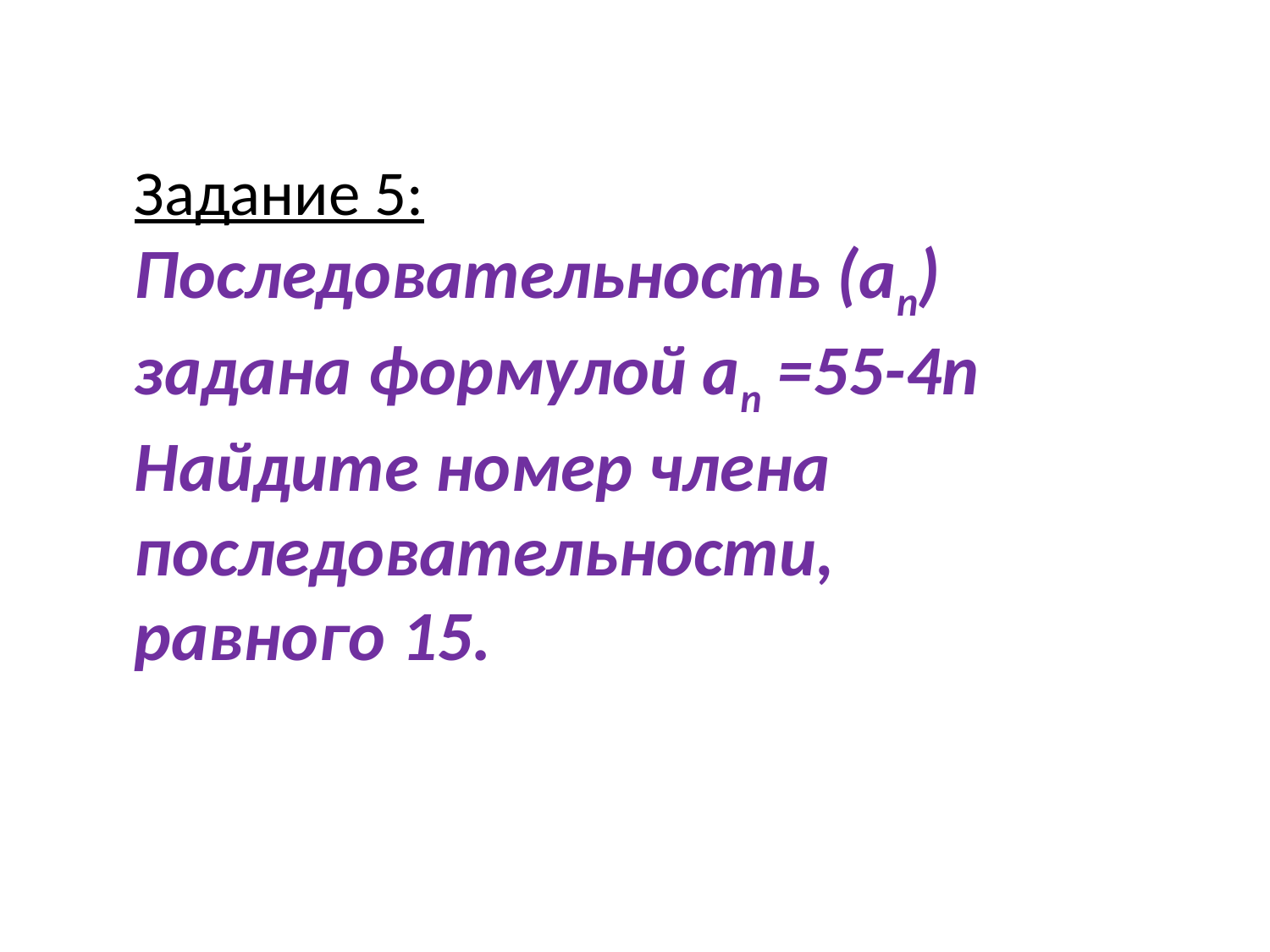

Задание 5: Последовательность (an) задана формулой an =55-4n
Найдите номер члена последовательности, равного 15.